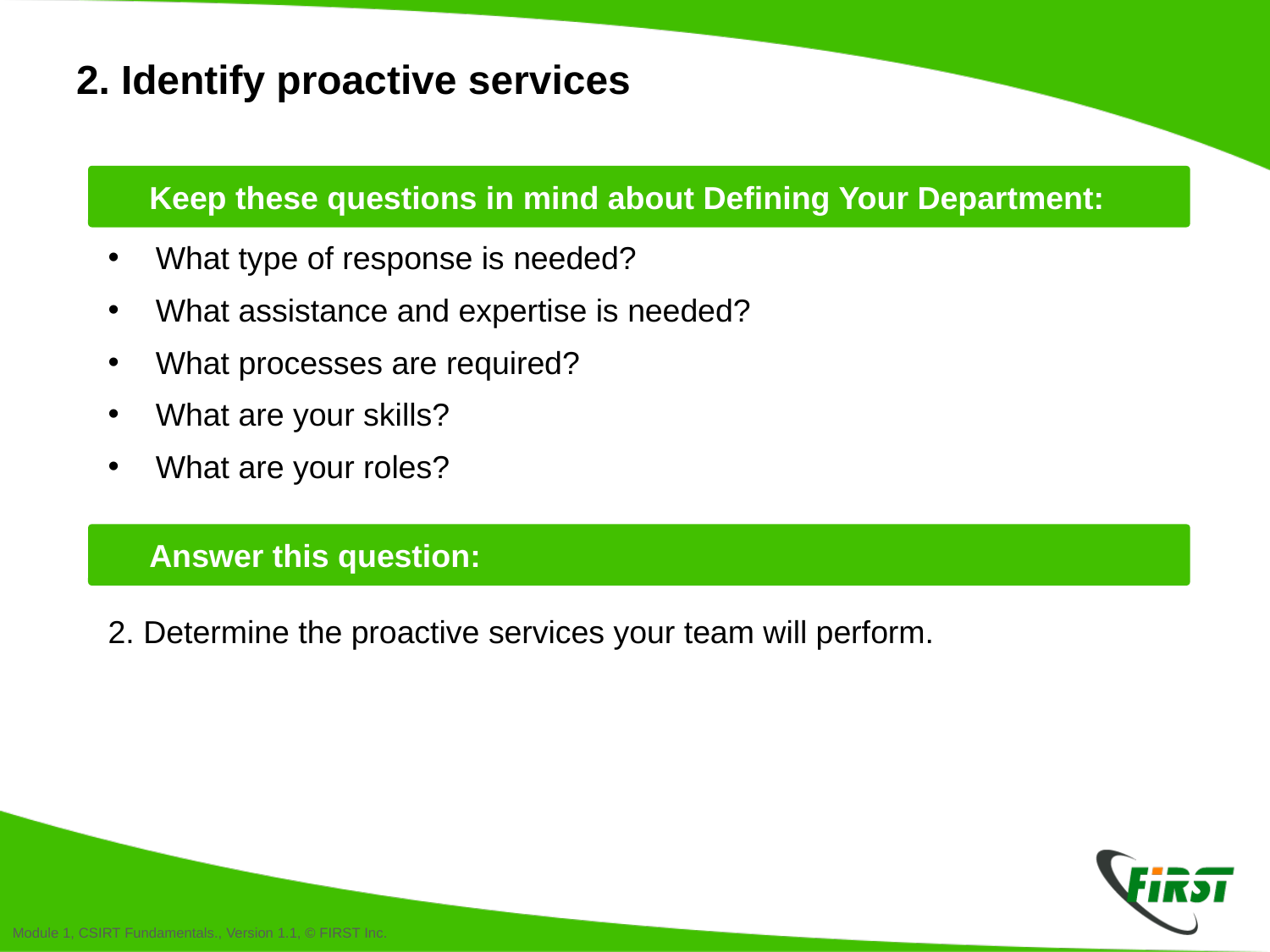

# 2. Identify proactive services
Keep these questions in mind about Defining Your Department:

What type of response is needed?
What assistance and expertise is needed?
What processes are required?
What are your skills?
What are your roles?

2. Determine the proactive services your team will perform.
Answer this question: